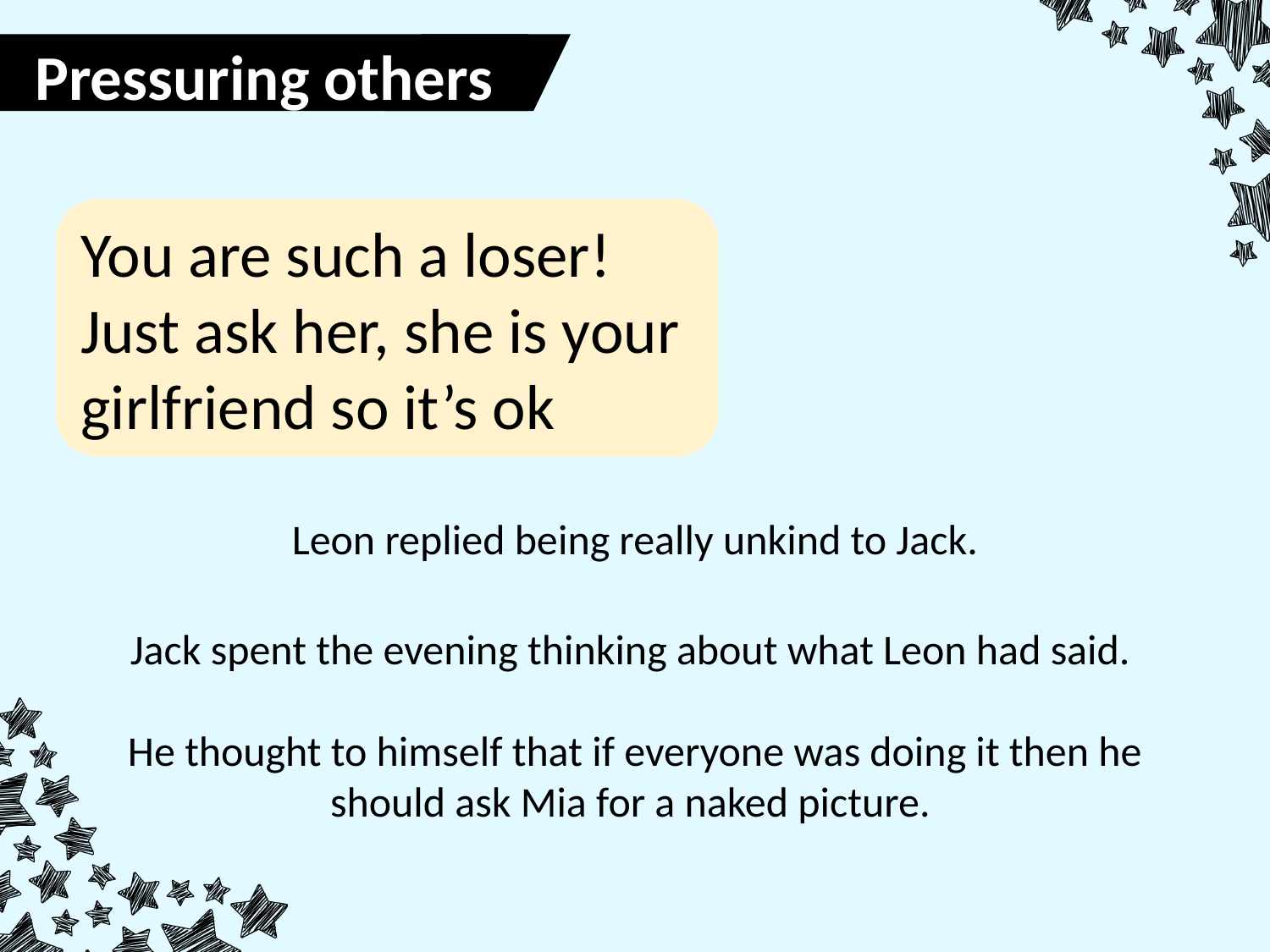

Pressuring others

You are such a loser! Just ask her, she is your girlfriend so it’s ok
Leon replied being really unkind to Jack.
Jack spent the evening thinking about what Leon had said.

He thought to himself that if everyone was doing it then he should ask Mia for a naked picture.